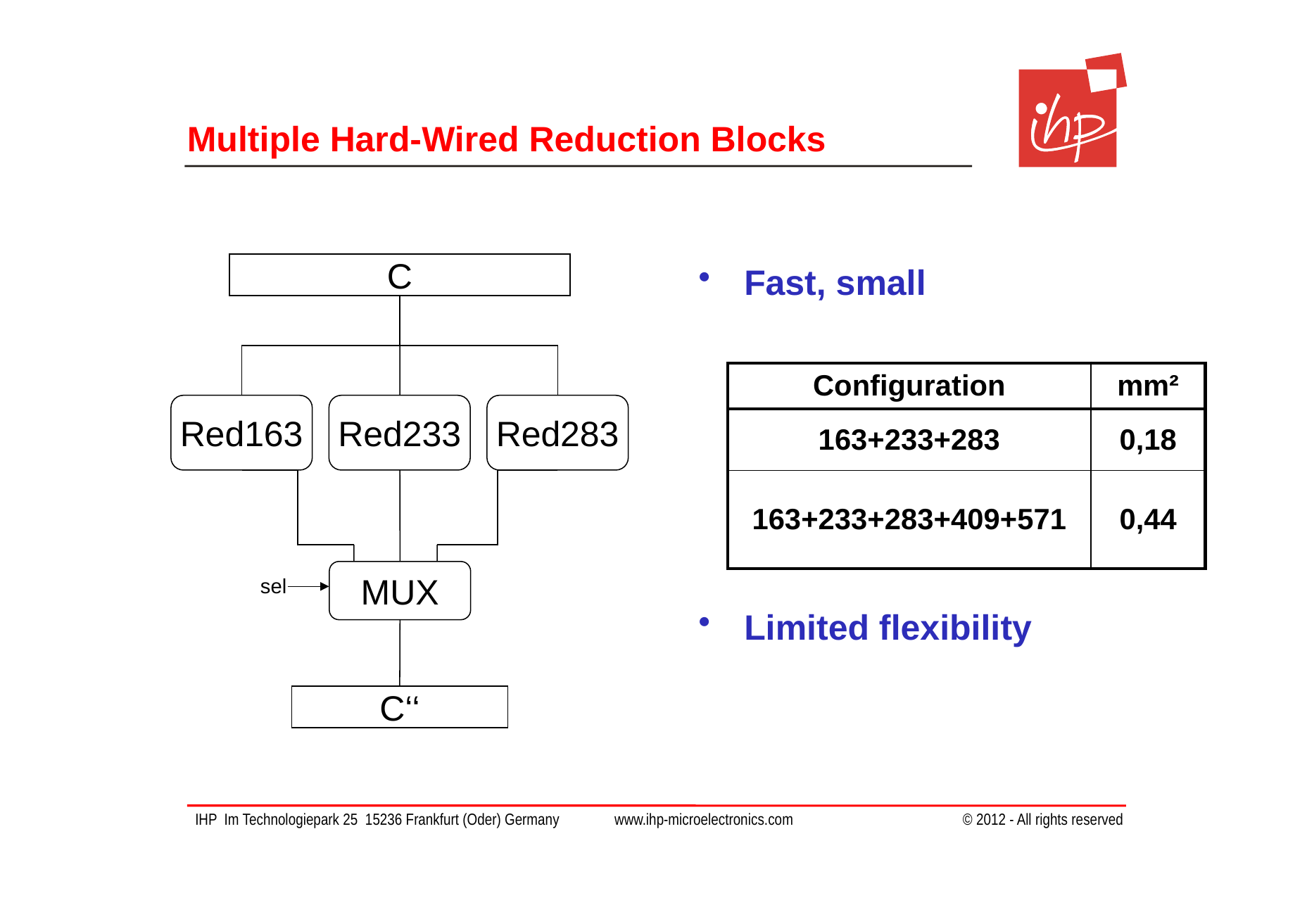

Multiple Hard-Wired Reduction Blocks
C
Fast, small

Limited flexibility

| Configuration | mm² |
| --- | --- |
| 163+233+283 | 0,18 |
| 163+233+283+409+571 | 0,44 |
Red163
Red233
Red283

MUX
sel
C‘‘